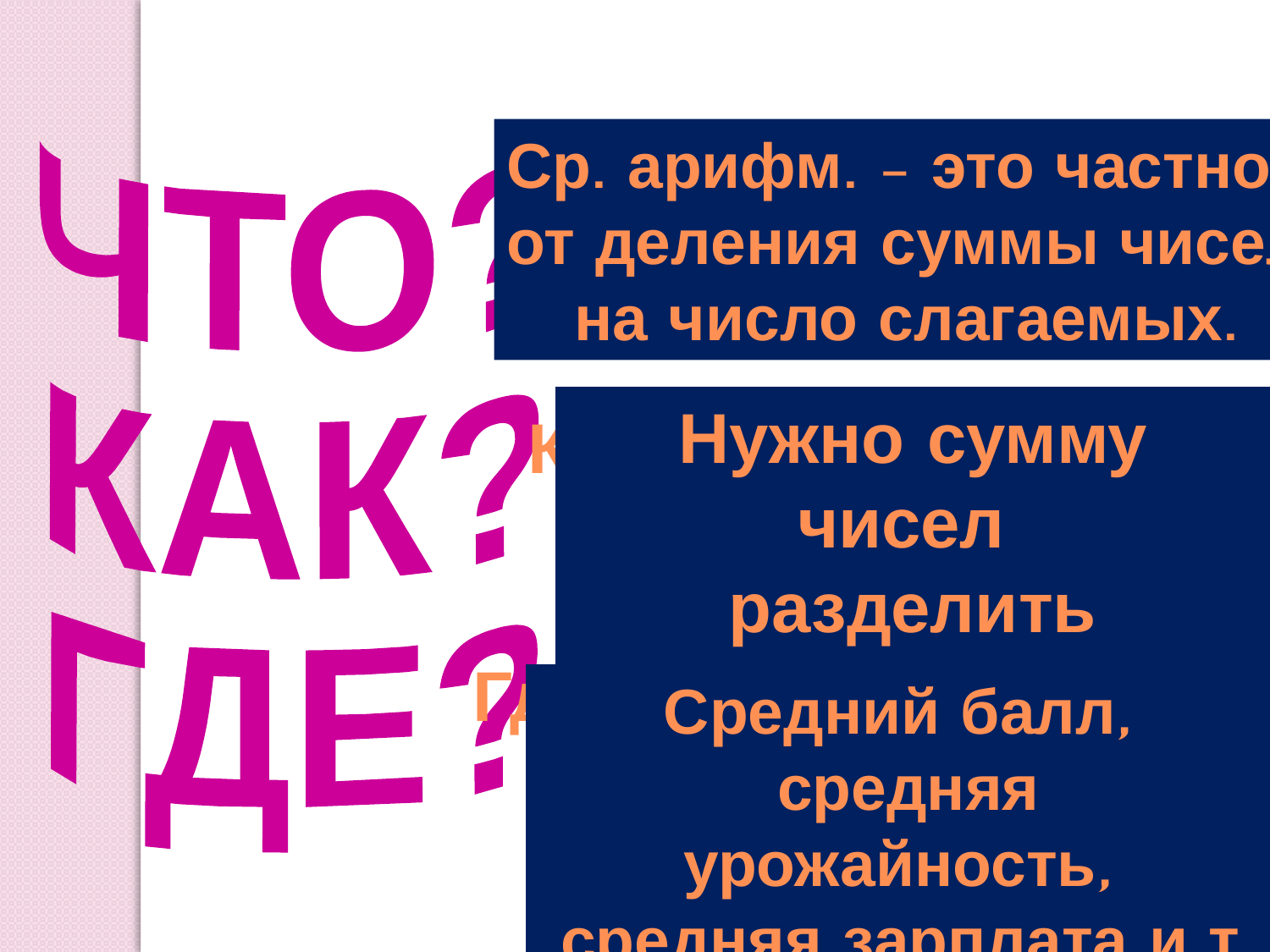

Ср. арифм. – это частное
от деления суммы чисел
на число слагаемых.
Что такое среднее
 арифметическое?
ЧТО?
КАК?
ГДЕ?
Нужно сумму чисел
разделить
 на число слагаемых.
Как находить среднее
арифметическое.
Где применить среднее
арифметическое.
Средний балл,
 средняя урожайность,
 средняя зарплата и т. д.